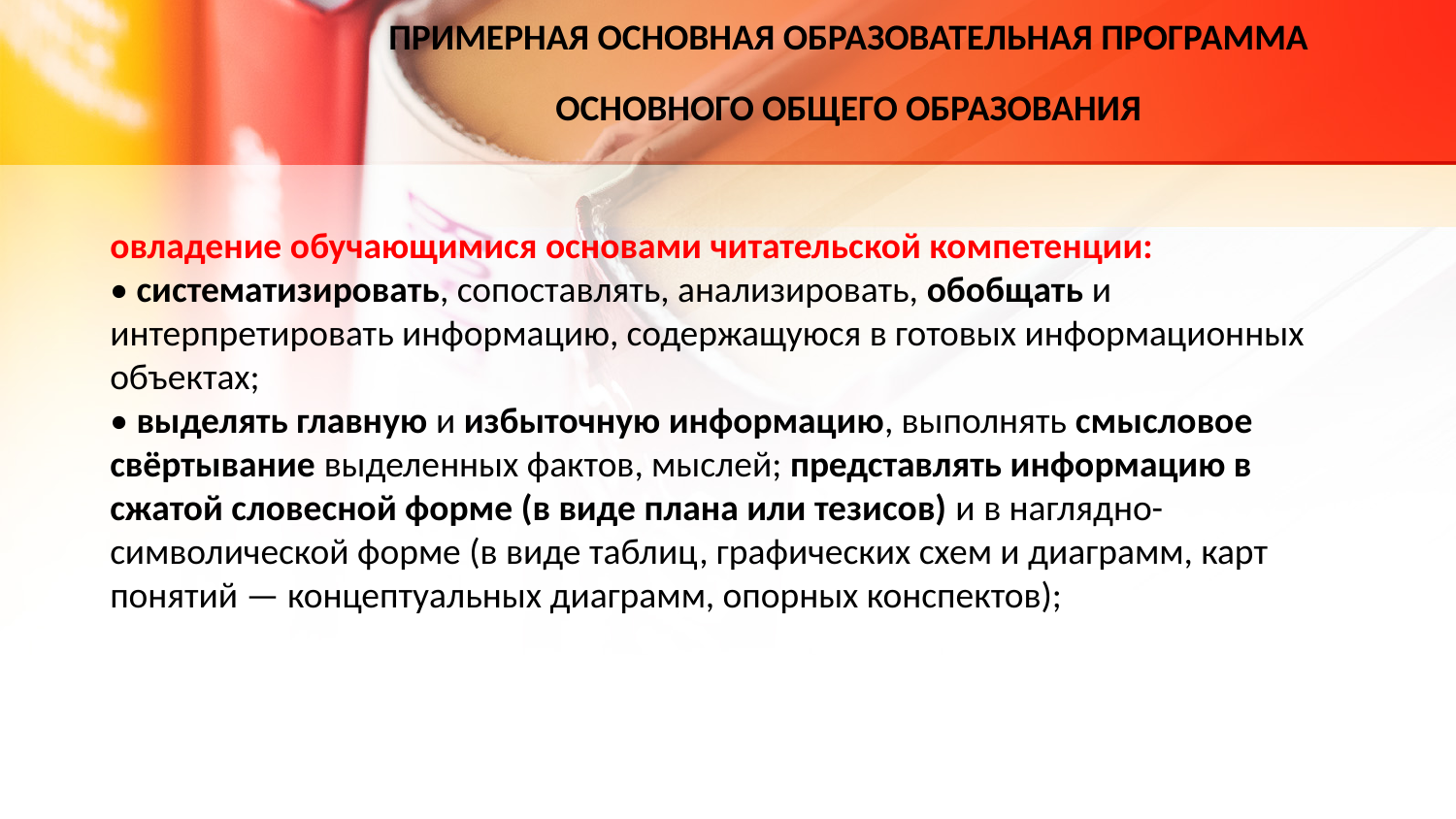

ПРИМЕРНАЯ ОСНОВНАЯ ОБРАЗОВАТЕЛЬНАЯ ПРОГРАММА
ОСНОВНОГО ОБЩЕГО ОБРАЗОВАНИЯ

овладение обучающимися основами читательской компетенции:
• систематизировать, сопоставлять, анализировать, обобщать и интерпретировать информацию, содержащуюся в готовых информационных объектах;
• выделять главную и избыточную информацию, выполнять смысловое свёртывание выделенных фактов, мыслей; представлять информацию в сжатой словесной форме (в виде плана или тезисов) и в наглядно-символической форме (в виде таблиц, графических схем и диаграмм, карт понятий — концептуальных диаграмм, опорных конспектов);